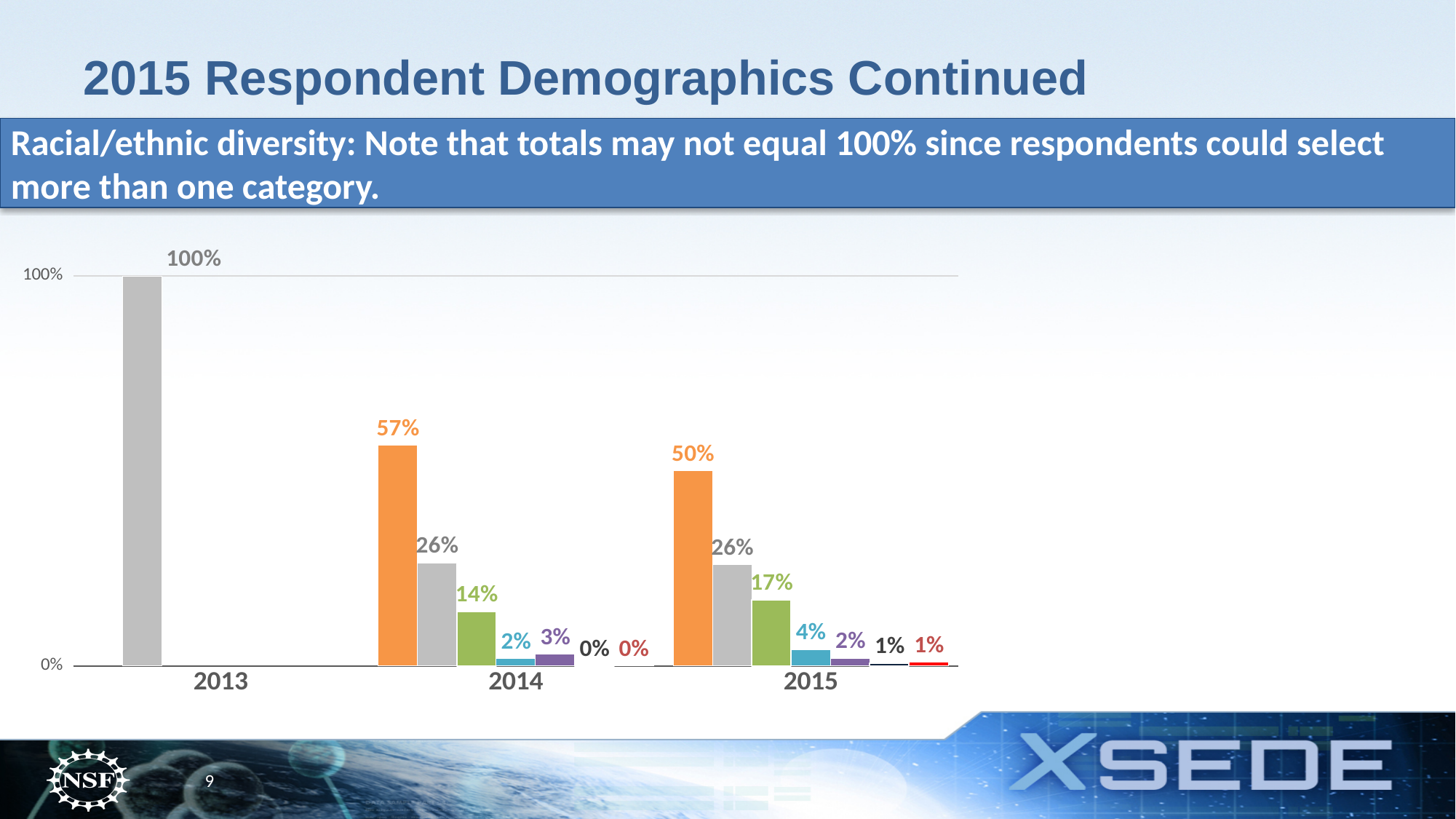

# 2015 Respondent Demographics Continued
Racial/ethnic diversity: Note that totals may not equal 100% since respondents could select more than one category.

### Chart

| Category | Column7 | Column1 | Column3 | Column5 | Column4 | Column2 | Column6 |
|---|---|---|---|---|---|---|---|
| 2013 | None | 1.0 | None | None | None | None | None |
| 2014 | 0.5660377358490566 | 0.2641509433962264 | 0.14 | 0.018867924528301886 | 0.03 | 0.0 | 0.0 |
| 2015 | 0.5 | 0.26 | 0.17 | 0.04225352112676056 | 0.02 | 0.007042253521126761 | 0.01 |
9